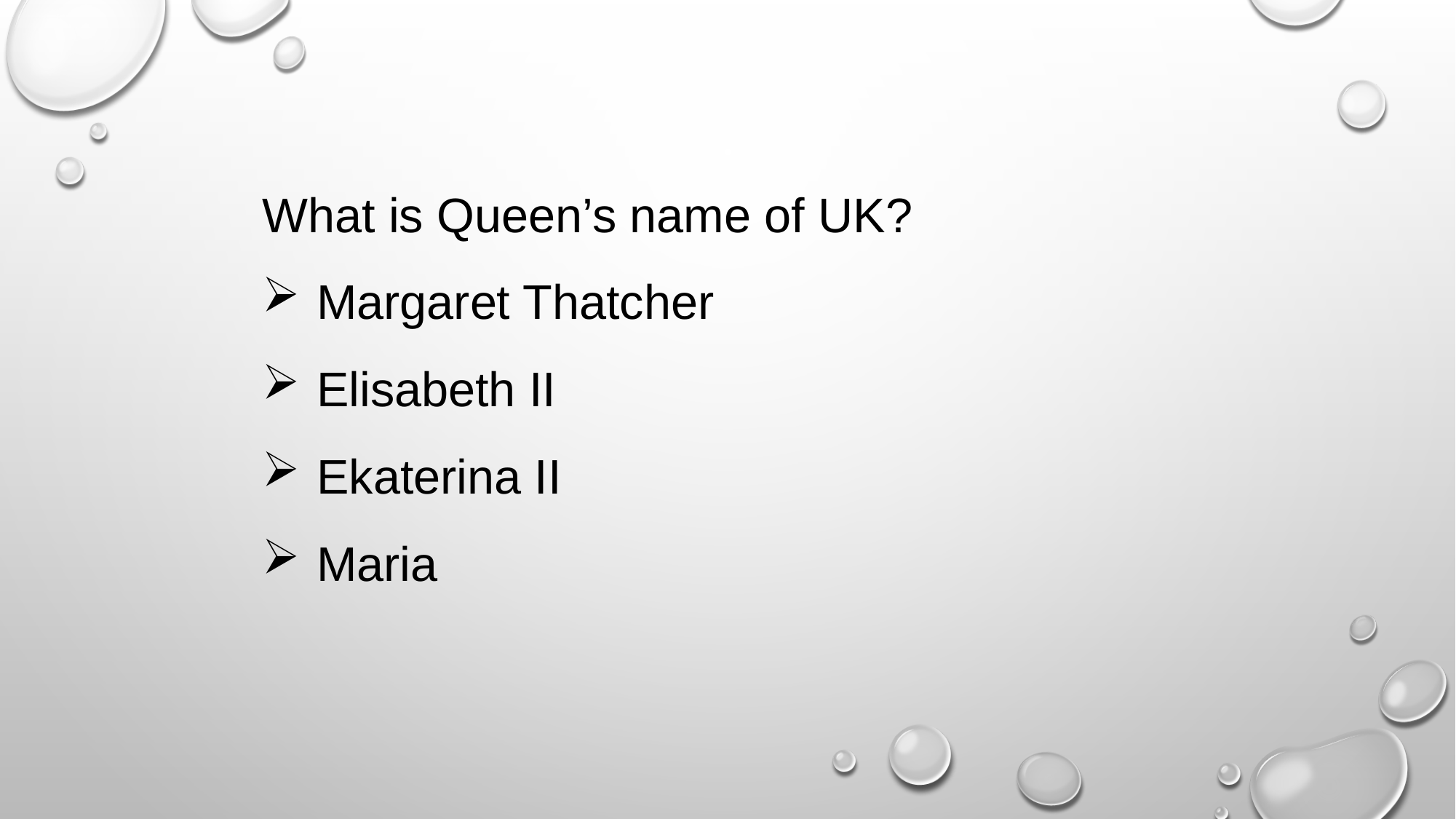

What is Queen’s name of UK?
Margaret Thatcher
Elisabeth II
Ekaterina II
Maria